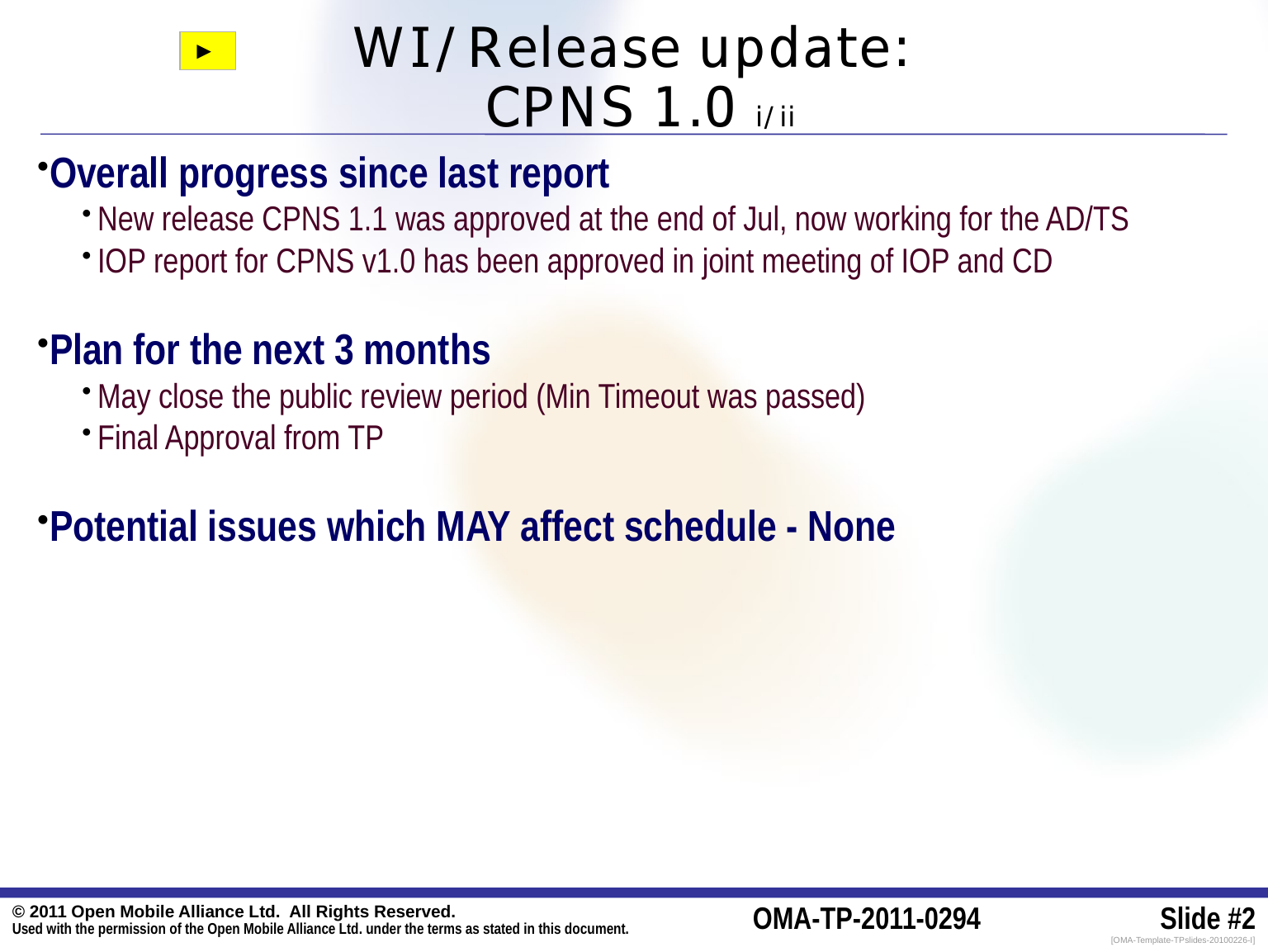

WI/Release update:
 CPNS 1.0 i/ii
►
▼
Overall progress since last report
New release CPNS 1.1 was approved at the end of Jul, now working for the AD/TS
IOP report for CPNS v1.0 has been approved in joint meeting of IOP and CD

Plan for the next 3 months
May close the public review period (Min Timeout was passed)
Final Approval from TP

Potential issues which MAY affect schedule - None